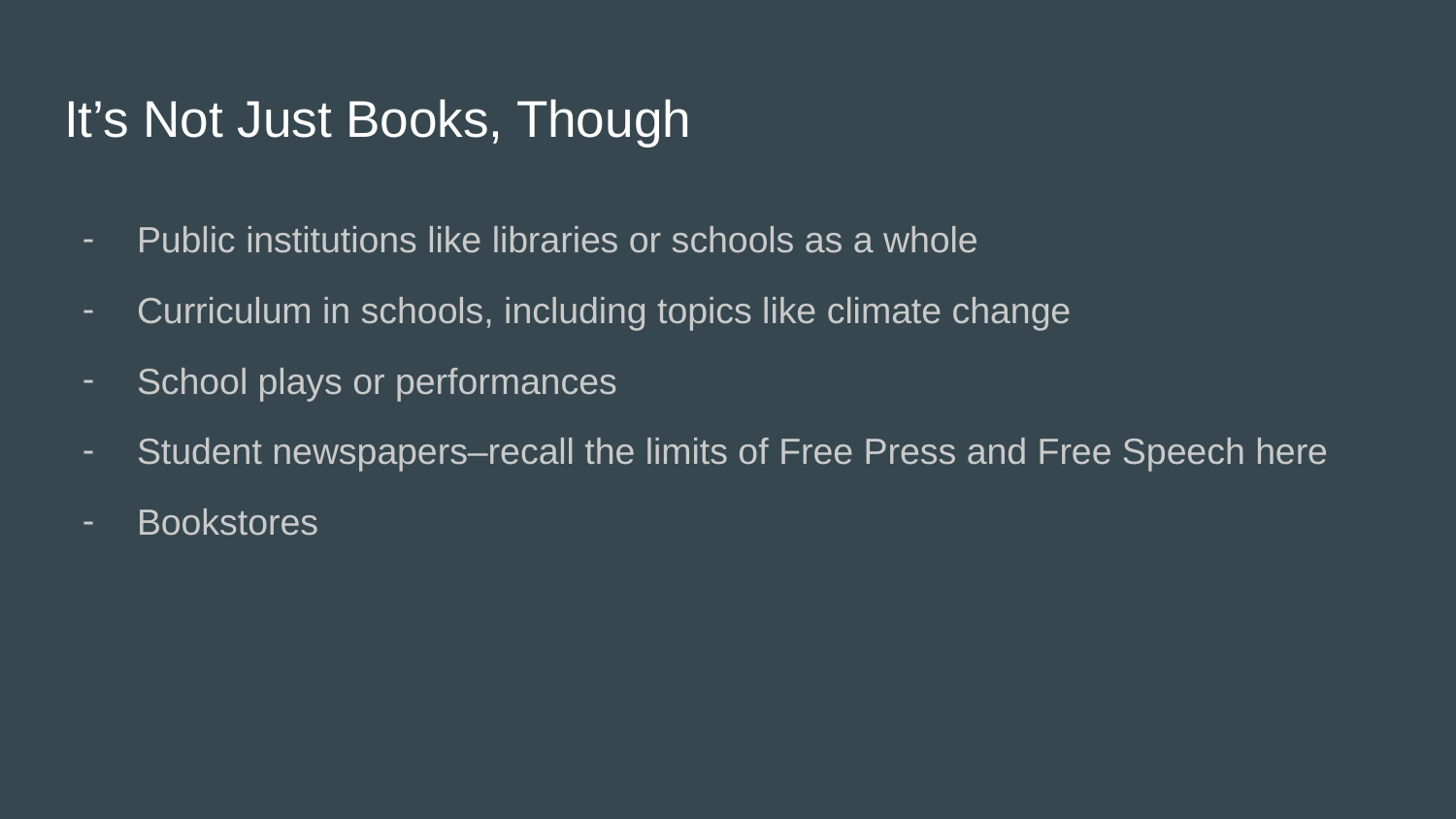

# It’s Not Just Books, Though
Public institutions like libraries or schools as a whole
Curriculum in schools, including topics like climate change
School plays or performances
Student newspapers–recall the limits of Free Press and Free Speech here
Bookstores